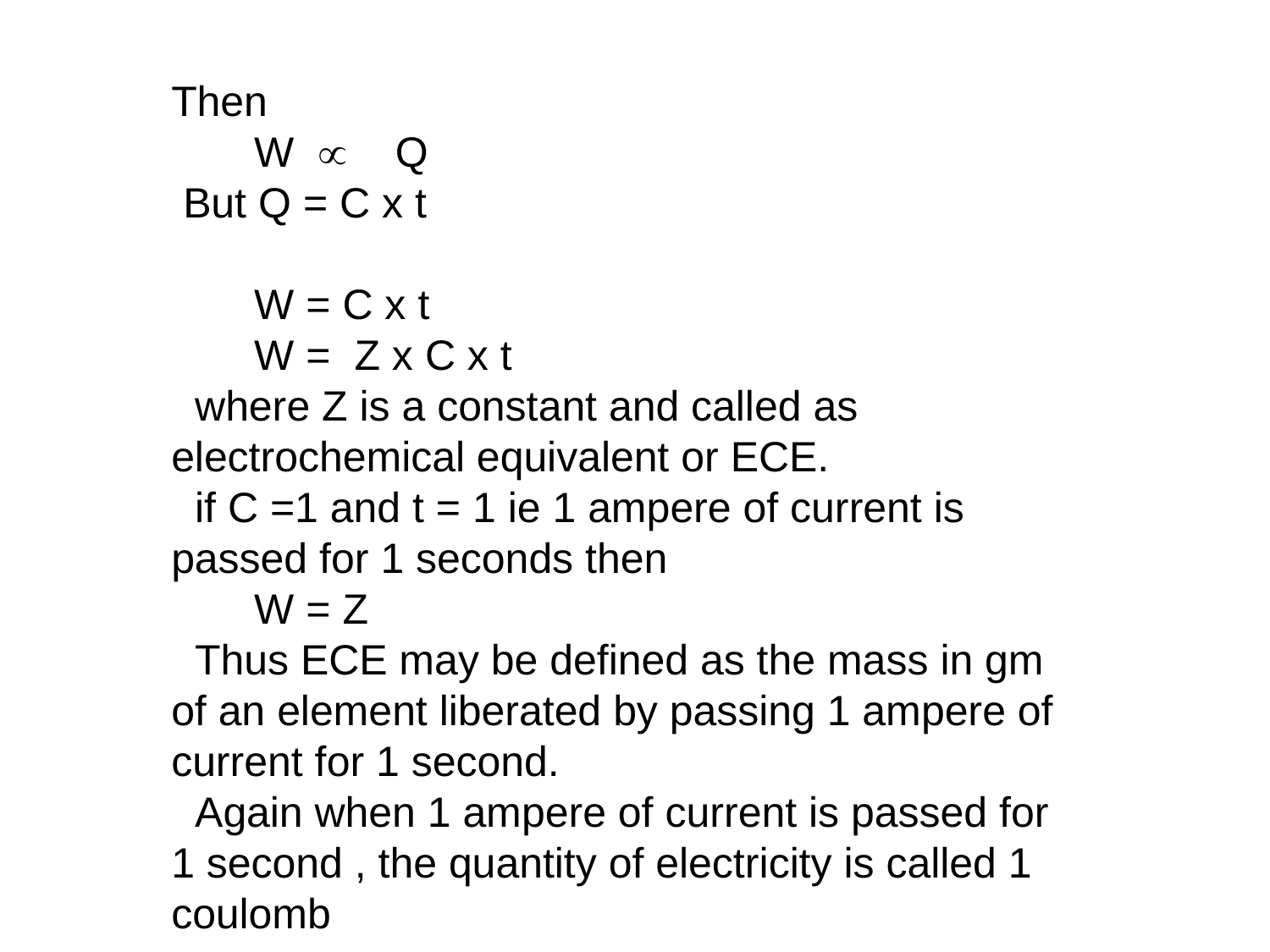

Then
       W  ∝    Q
 But Q = C x t

       W = C x t
       W =  Z x C x t
  where Z is a constant and called as electrochemical equivalent or ECE.
  if C =1 and t = 1 ie 1 ampere of current is passed for 1 seconds then
       W = Z
  Thus ECE may be defined as the mass in gm of an element liberated by passing 1 ampere of current for 1 second.
  Again when 1 ampere of current is passed for 1 second , the quantity of electricity is called 1 coulomb